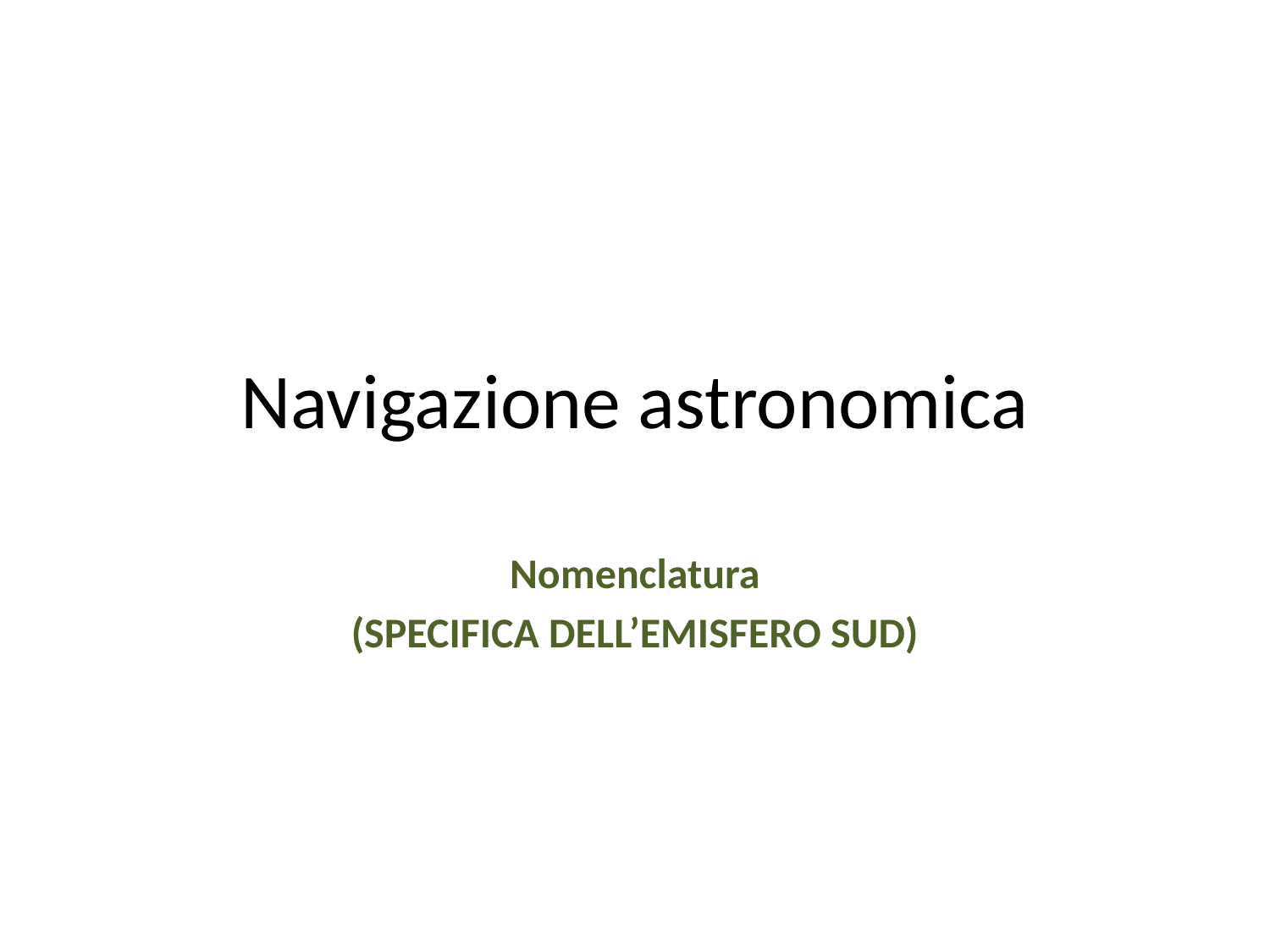

# Navigazione astronomica
Nomenclatura
(SPECIFICA DELL’EMISFERO SUD)